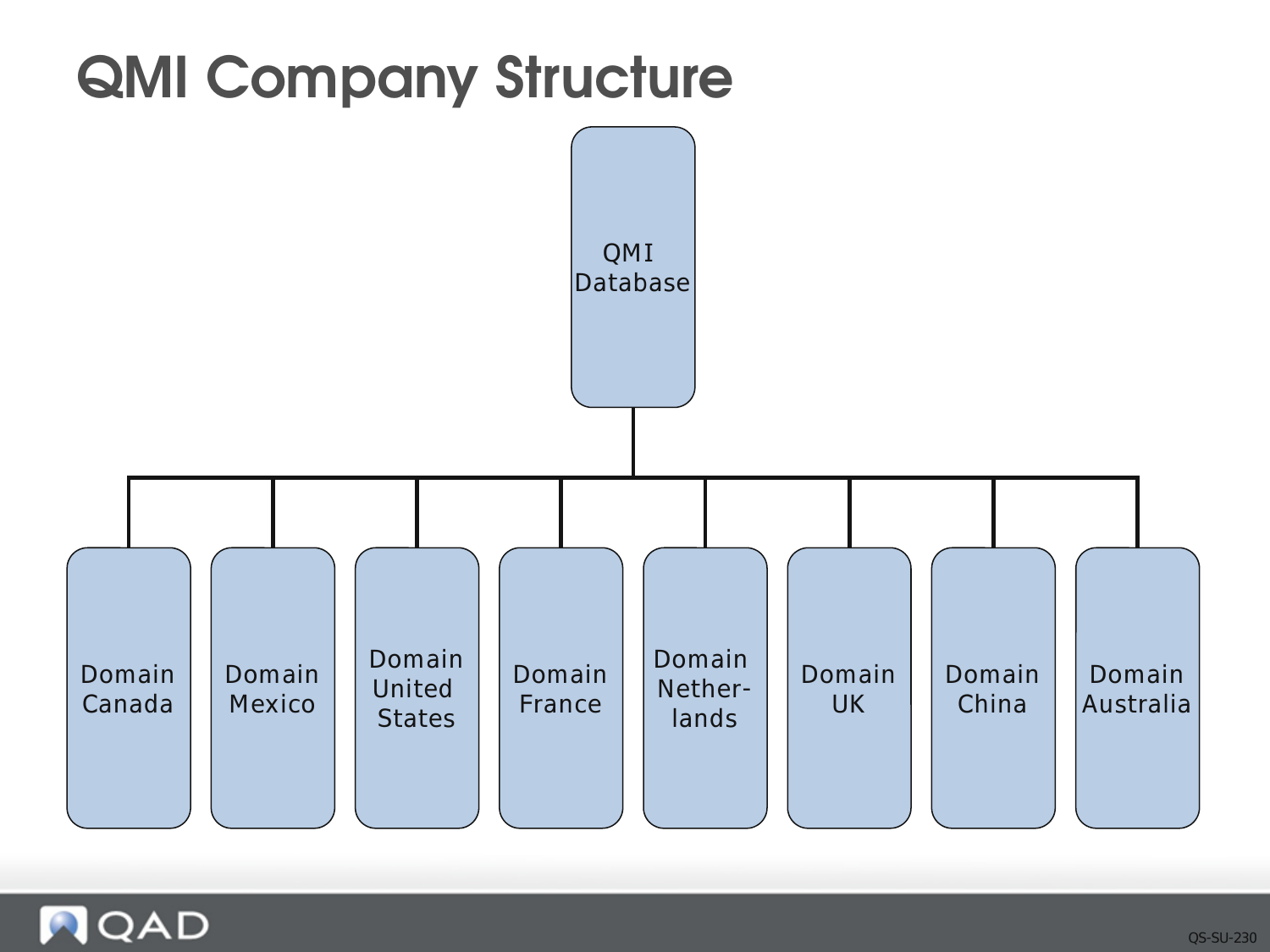

# QMI Company Structure
QMI
Database
Domain
Canada
Domain
Mexico
Domain
United
States
Domain
France
Domain
Nether-
lands
Domain
UK
Domain
China
Domain
Australia
QS-SU-230